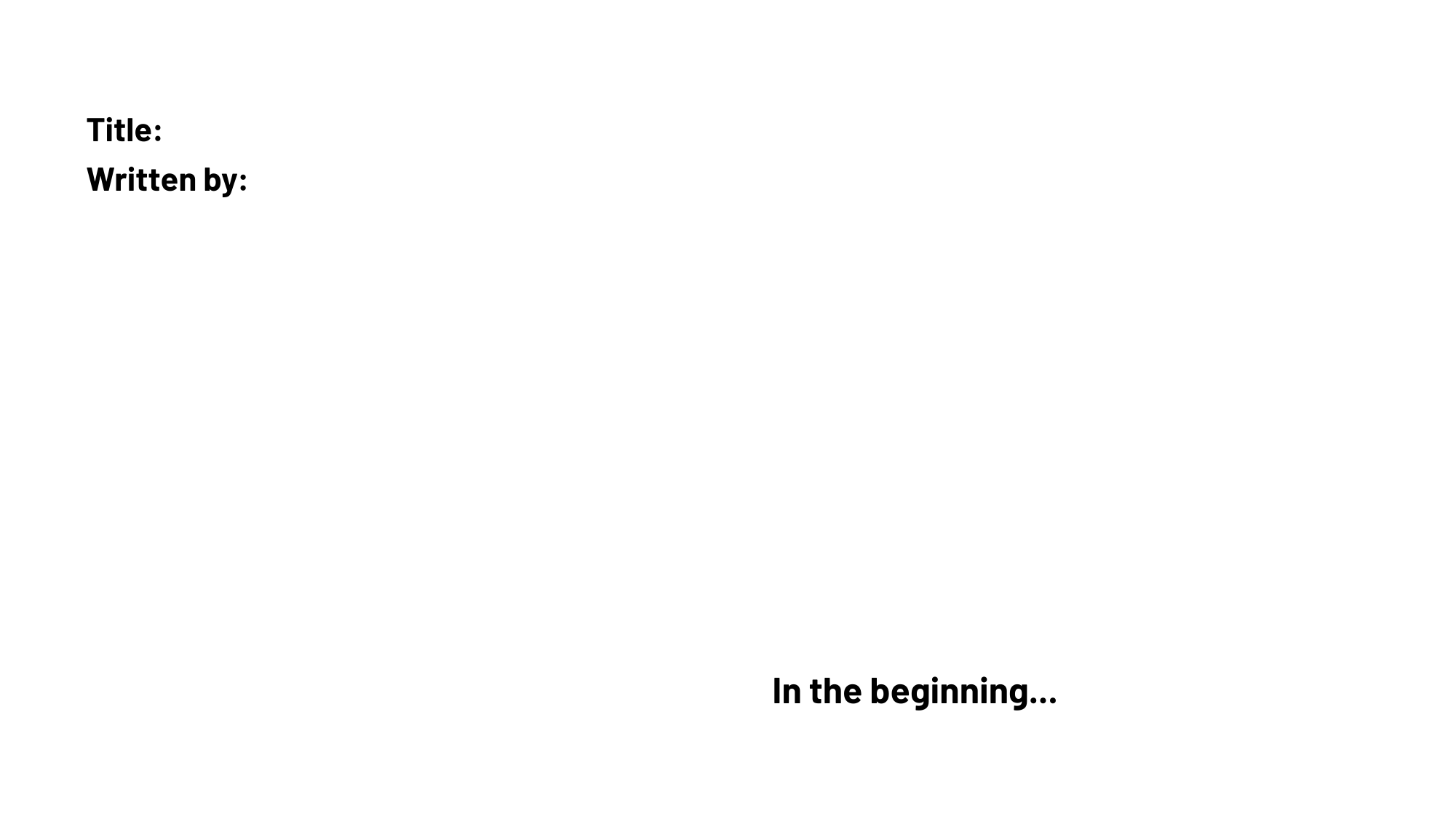

# Page 1

Title:
Written by:

In the beginning...